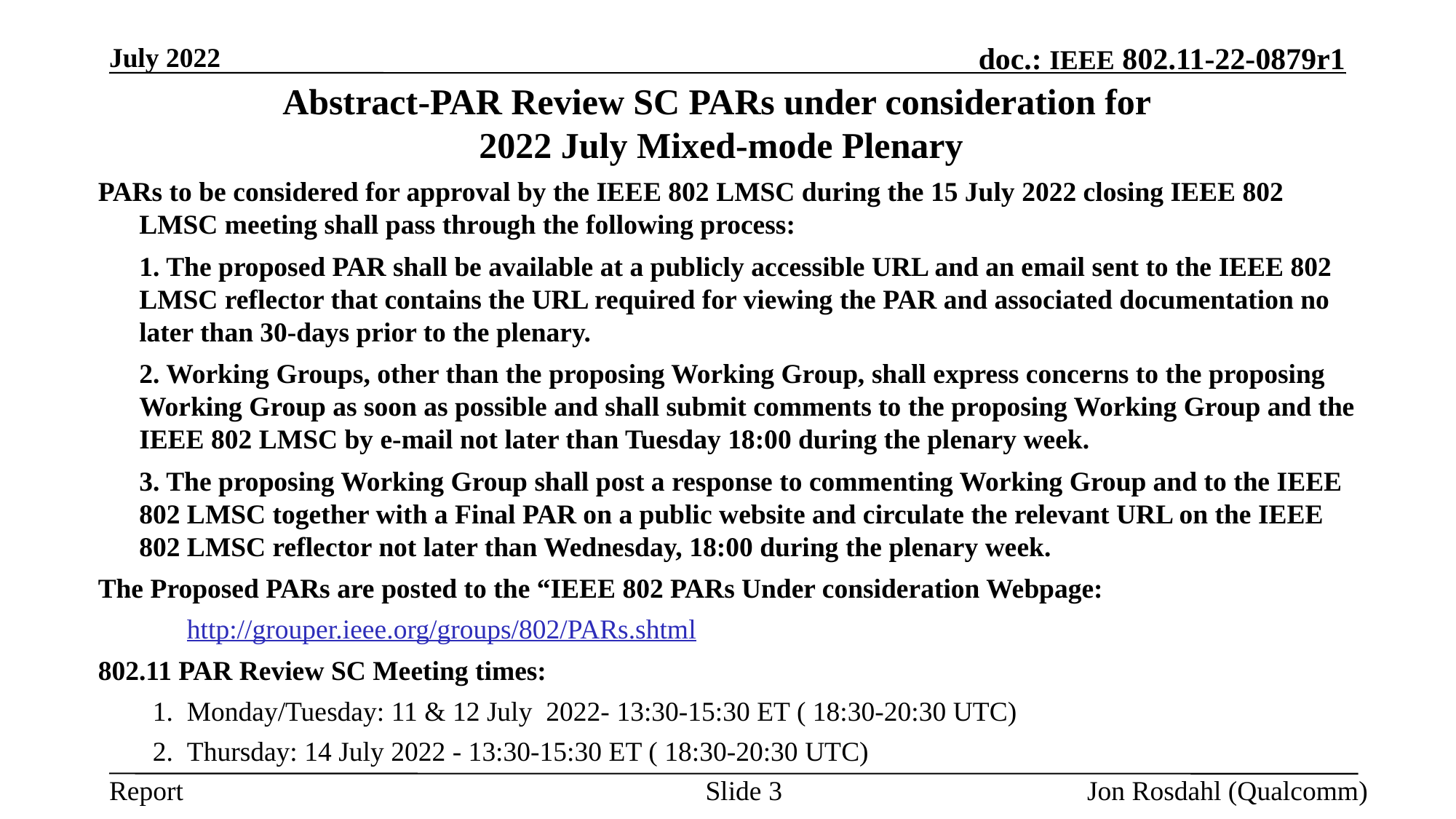

July 2022
# Abstract-PAR Review SC PARs under consideration for 2022 July Mixed-mode Plenary
PARs to be considered for approval by the IEEE 802 LMSC during the 15 July 2022 closing IEEE 802 LMSC meeting shall pass through the following process:
	1. The proposed PAR shall be available at a publicly accessible URL and an email sent to the IEEE 802 LMSC reflector that contains the URL required for viewing the PAR and associated documentation no later than 30-days prior to the plenary.
	2. Working Groups, other than the proposing Working Group, shall express concerns to the proposing Working Group as soon as possible and shall submit comments to the proposing Working Group and the IEEE 802 LMSC by e-mail not later than Tuesday 18:00 during the plenary week.
	3. The proposing Working Group shall post a response to commenting Working Group and to the IEEE 802 LMSC together with a Final PAR on a public website and circulate the relevant URL on the IEEE 802 LMSC reflector not later than Wednesday, 18:00 during the plenary week.
The Proposed PARs are posted to the “IEEE 802 PARs Under consideration Webpage:
	http://grouper.ieee.org/groups/802/PARs.shtml
802.11 PAR Review SC Meeting times:
Monday/Tuesday: 11 & 12 July  2022- 13:30-15:30 ET ( 18:30-20:30 UTC)
Thursday: 14 July 2022 - 13:30-15:30 ET ( 18:30-20:30 UTC)

Slide 3
Jon Rosdahl (Qualcomm)